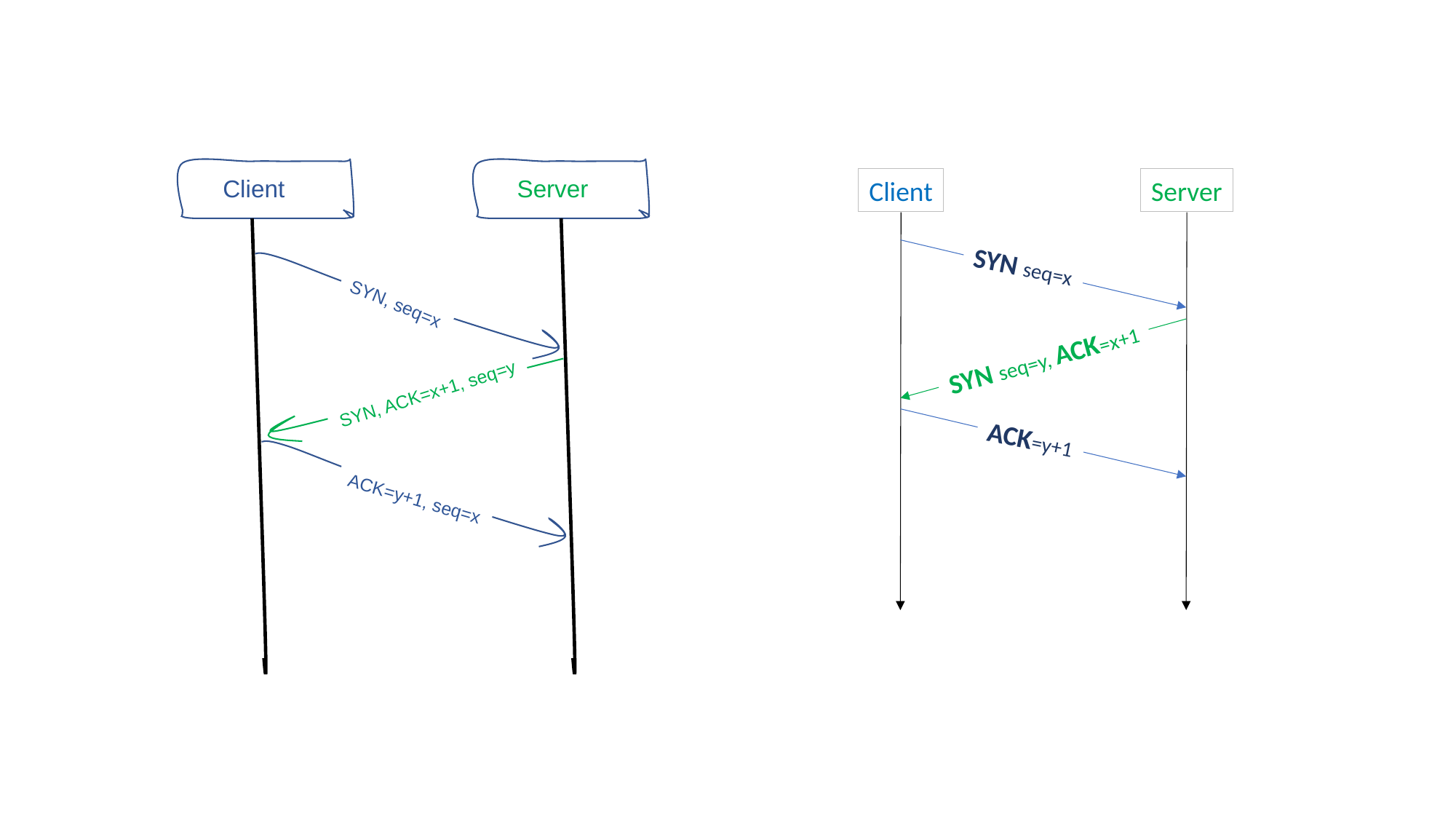

Client
Server
Client
Server

SYN seq=x

SYN, seq=x
SYN seq=y, ACK=x+1

SYN, ACK=x+1, seq=y
ACK=y+1

ACK=y+1, seq=x